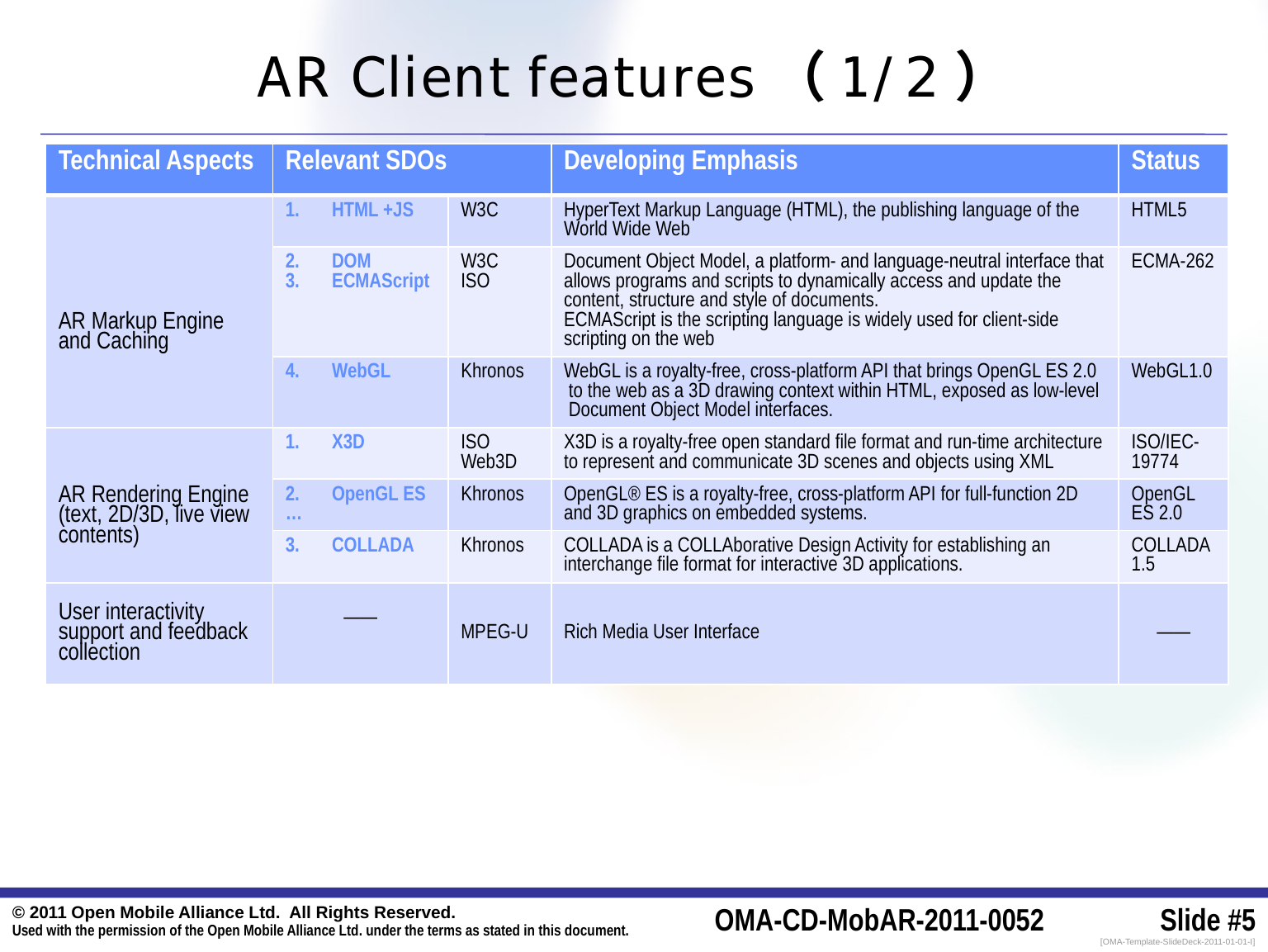

# AR Client features（1/2）
| Technical Aspects | Relevant SDOs |  | Developing Emphasis | Status |
| --- | --- | --- | --- | --- |
| AR Markup Engine and Caching | HTML +JS | W3C | HyperText Markup Language (HTML), the publishing language of the World Wide Web | HTML5 |
|  | DOM ECMAScript | W3C ISO | Document Object Model, a platform- and language-neutral interface that allows programs and scripts to dynamically access and update the content, structure and style of documents. ECMAScript is the scripting language is widely used for client-side scripting on the web | ECMA-262 |
|  | WebGL | Khronos | WebGL is a royalty-free, cross-platform API that brings OpenGL ES 2.0 to the web as a 3D drawing context within HTML, exposed as low-level Document Object Model interfaces. | WebGL1.0 |
| AR Rendering Engine (text, 2D/3D, live view contents) | X3D | ISO Web3D | X3D is a royalty-free open standard file format and run-time architecture to represent and communicate 3D scenes and objects using XML | ISO/IEC- 19774 |
|  | OpenGL ES … | Khronos | OpenGL® ES is a royalty-free, cross-platform API for full-function 2D and 3D graphics on embedded systems. | OpenGL ES 2.0 |
|  | COLLADA | Khronos | COLLADA is a COLLAborative Design Activity for establishing an interchange file format for interactive 3D applications. | COLLADA 1.5 |
| User interactivity support and feedback collection | —— | MPEG-U | Rich Media User Interface | —— |